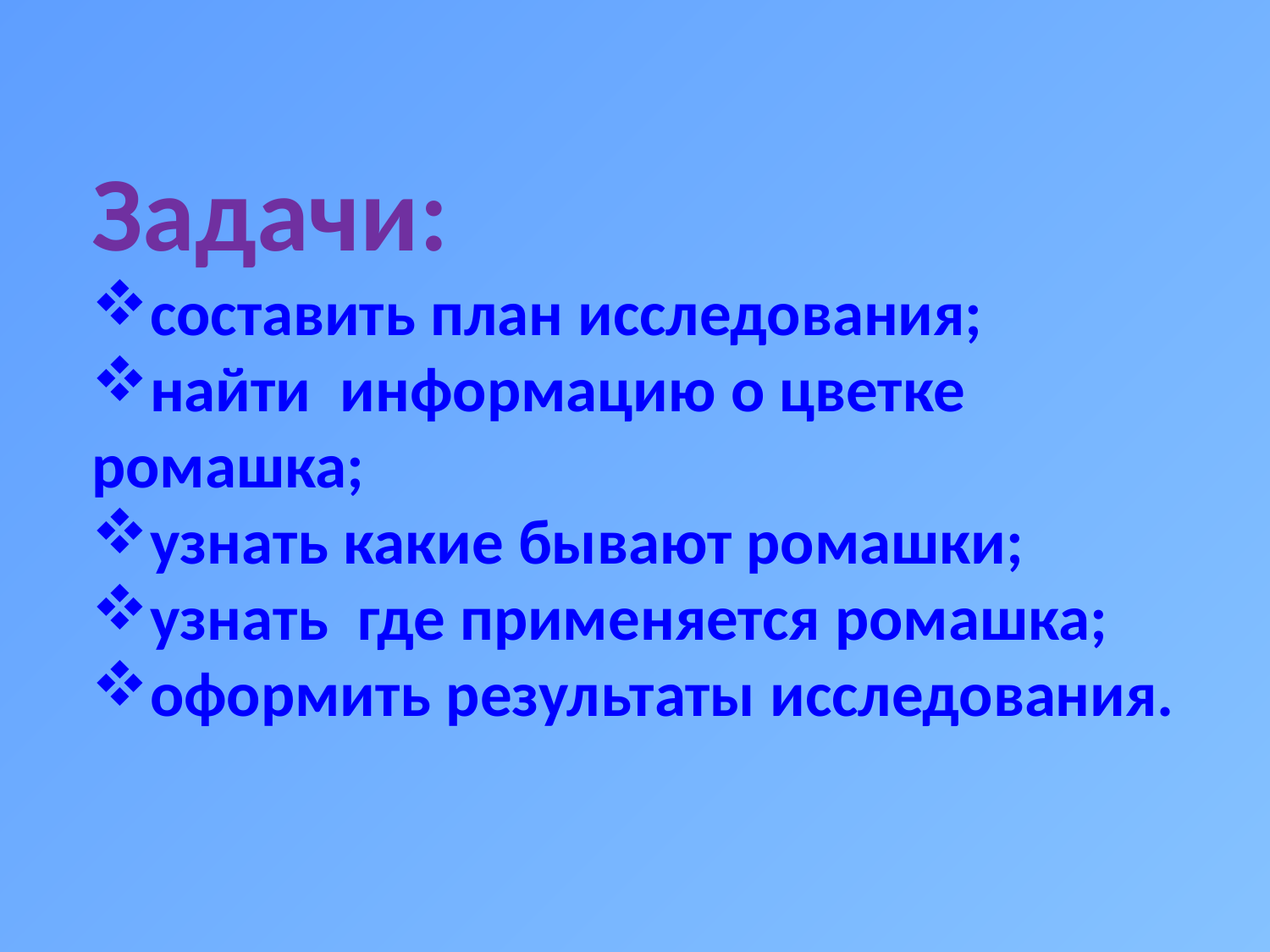

Задачи:
составить план исследования;
найти  информацию о цветке ромашка;
узнать какие бывают ромашки;
узнать  где применяется ромашка;
оформить результаты исследования.